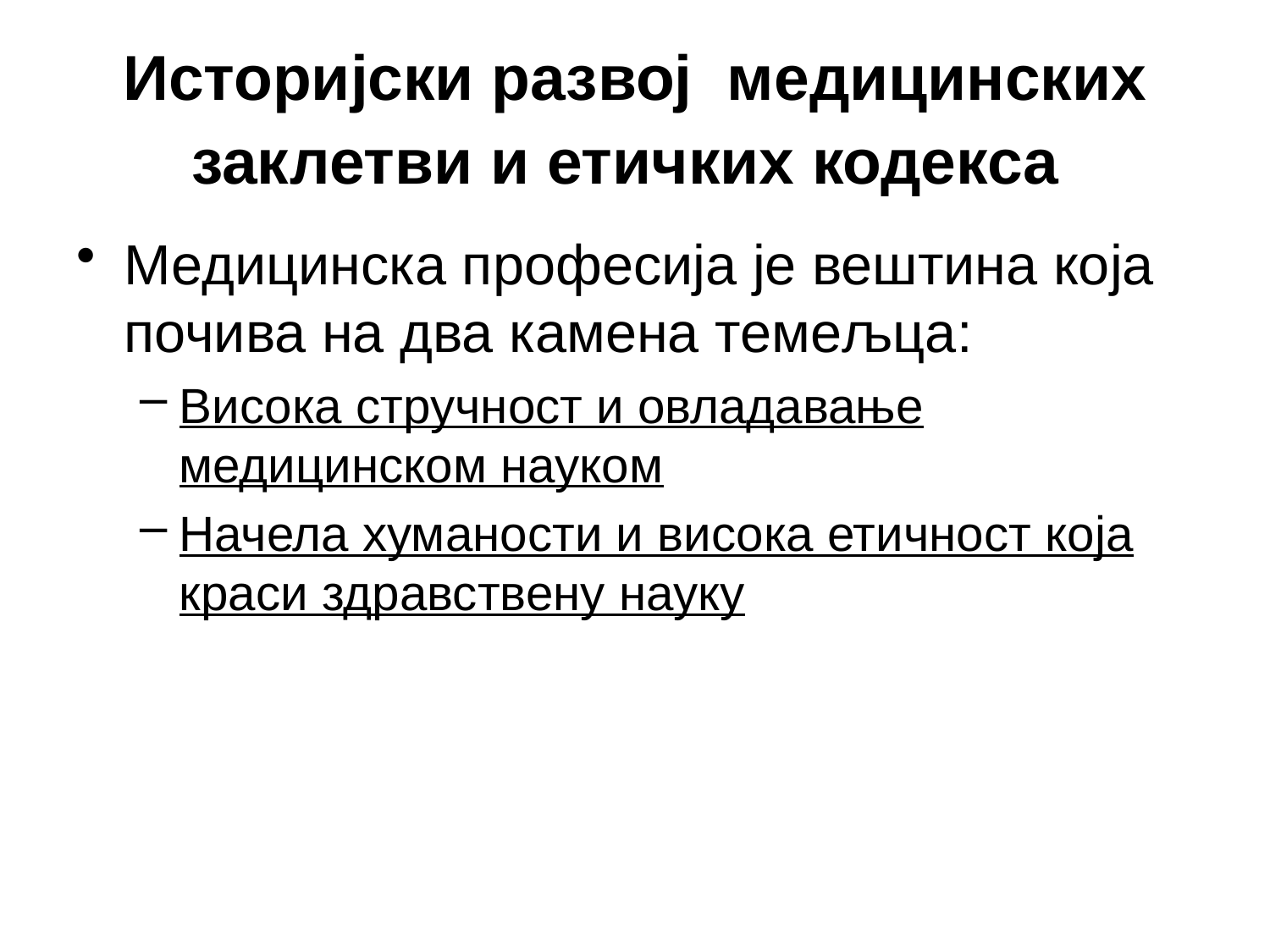

# Историјски развој  медицинских заклетви и етичких кодекса
Медицинска професија је вештина која почива на два камена темељца:
Висока стручност и овладавање медицинском науком
Начела хуманости и висока етичност која краси здравствену науку